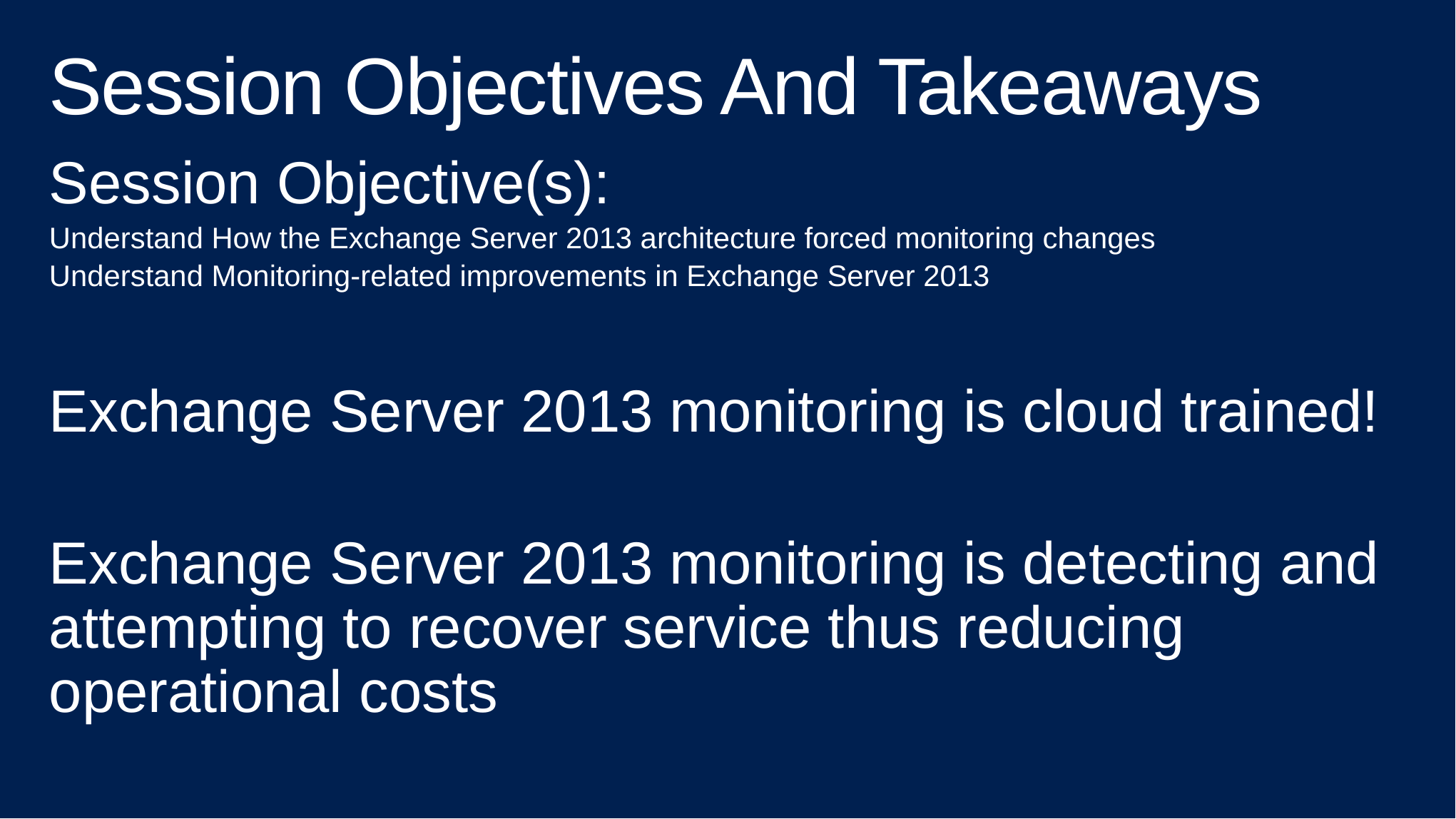

# Session Objectives And Takeaways
Session Objective(s):
Understand How the Exchange Server 2013 architecture forced monitoring changes
Understand Monitoring-related improvements in Exchange Server 2013

Exchange Server 2013 monitoring is cloud trained!

Exchange Server 2013 monitoring is detecting and attempting to recover service thus reducing operational costs